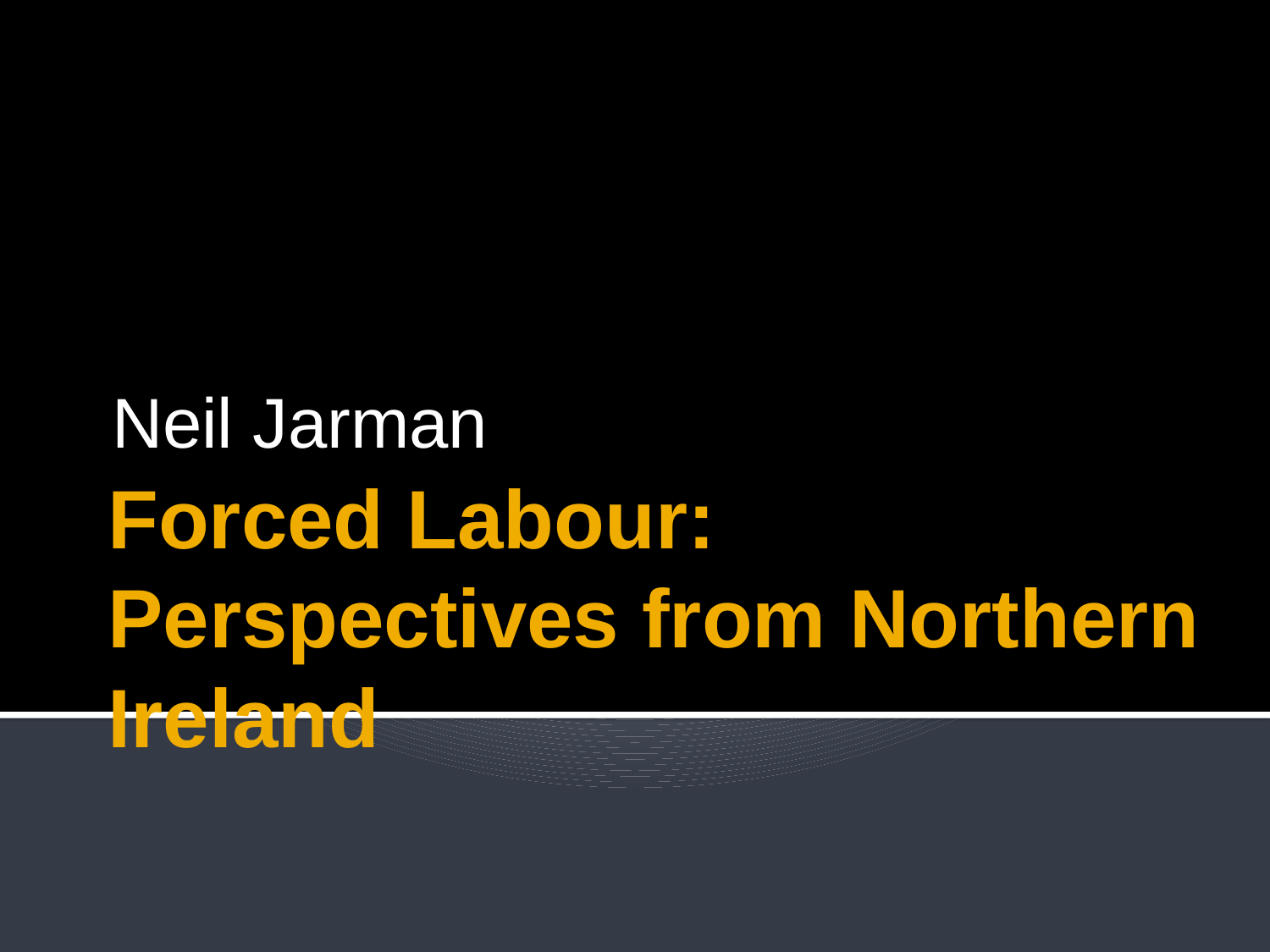

Neil Jarman
# Forced Labour: Perspectives from Northern Ireland